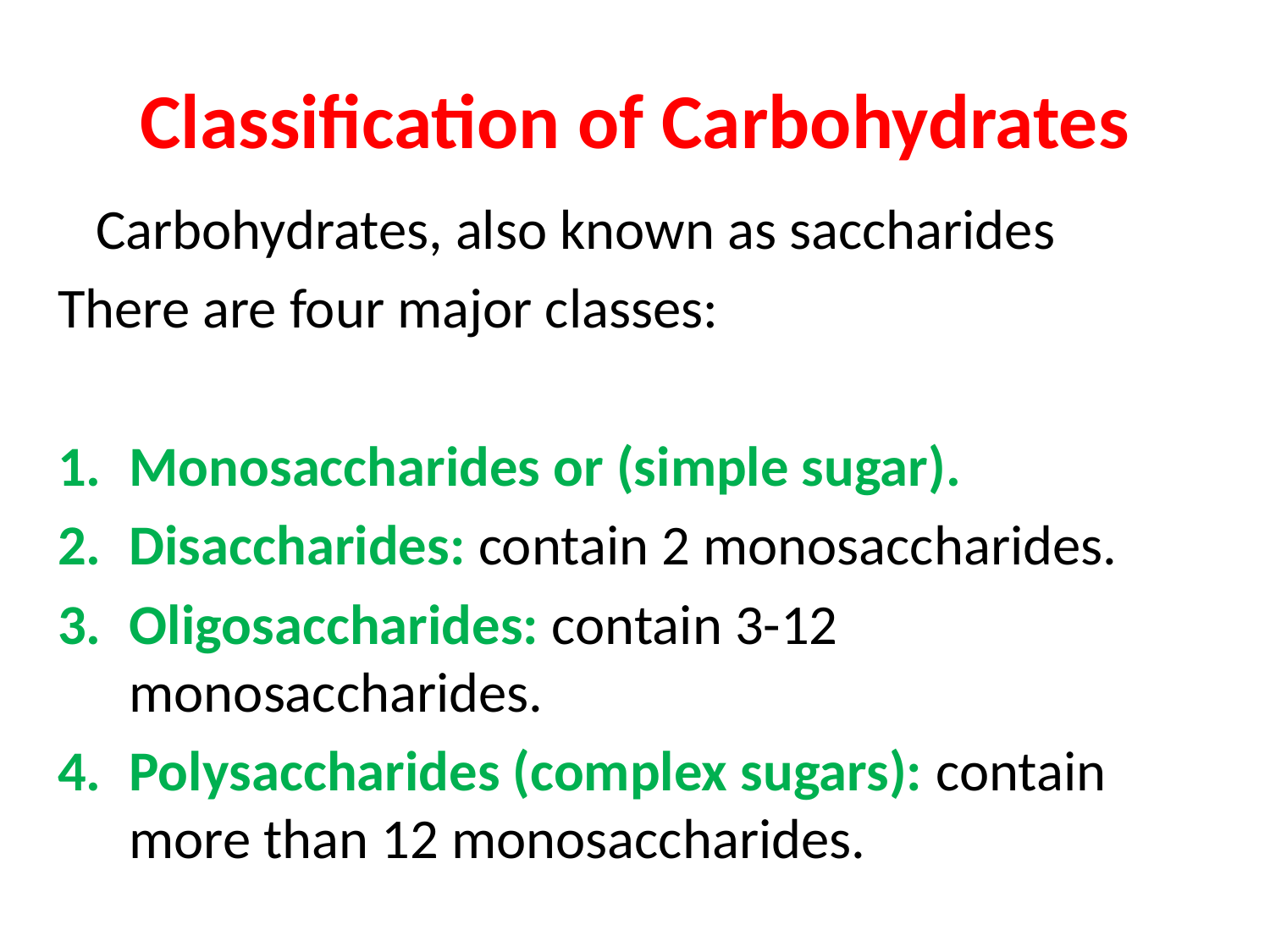

# Classification of Carbohydrates
   Carbohydrates, also known as saccharides
There are four major classes:

Monosaccharides or (simple sugar).
Disaccharides: contain 2 monosaccharides.
Oligosaccharides: contain 3-12 monosaccharides.
Polysaccharides (complex sugars): contain more than 12 monosaccharides.